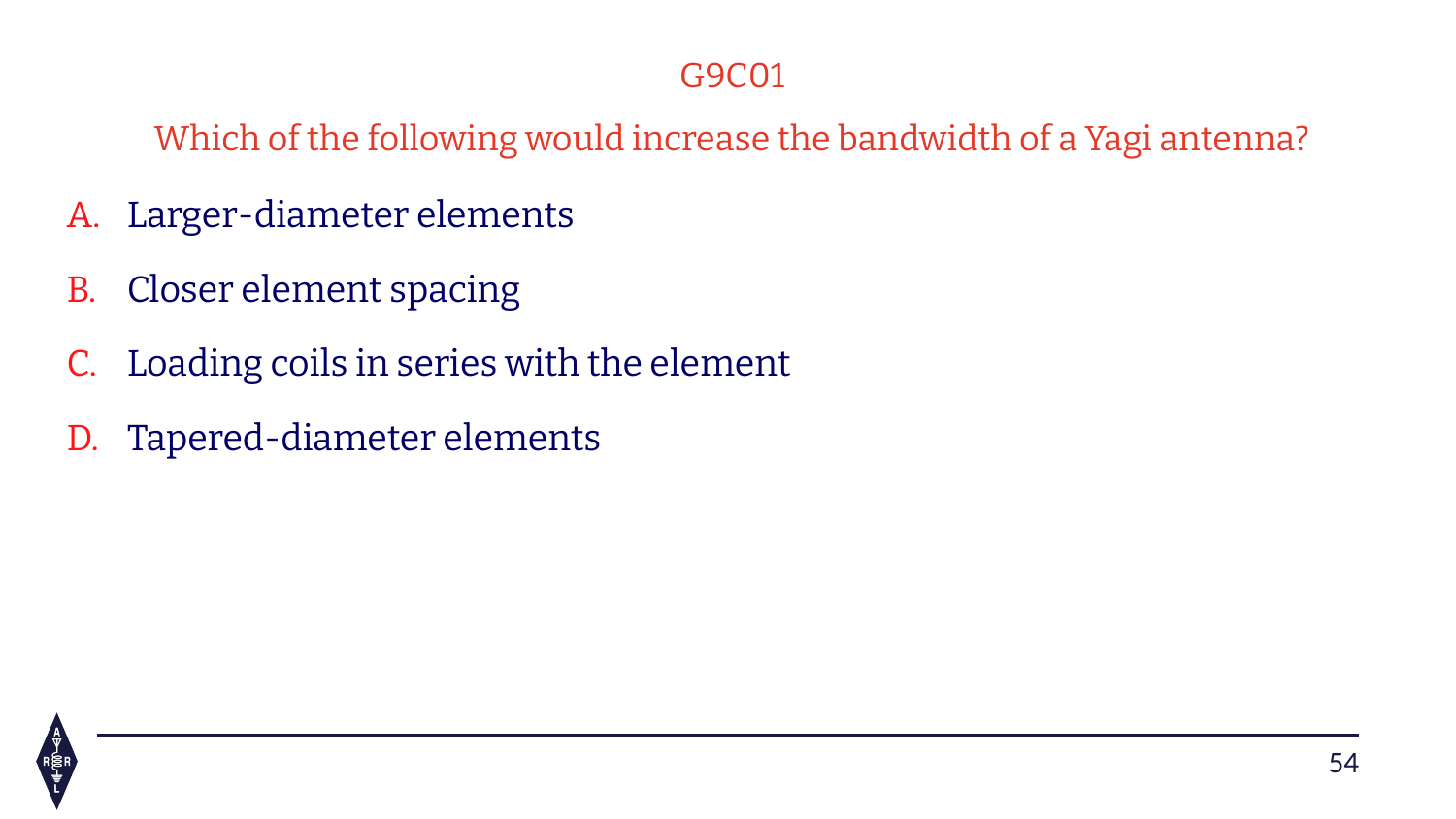

G3C10 	What is Near Vertical Incidence 				Skywave (NVIS) propagation ?
G9C01
Which of the following would increase the bandwidth of a Yagi antenna?
Larger-diameter elements
Closer element spacing
Loading coils in series with the element
Tapered-diameter elements
54